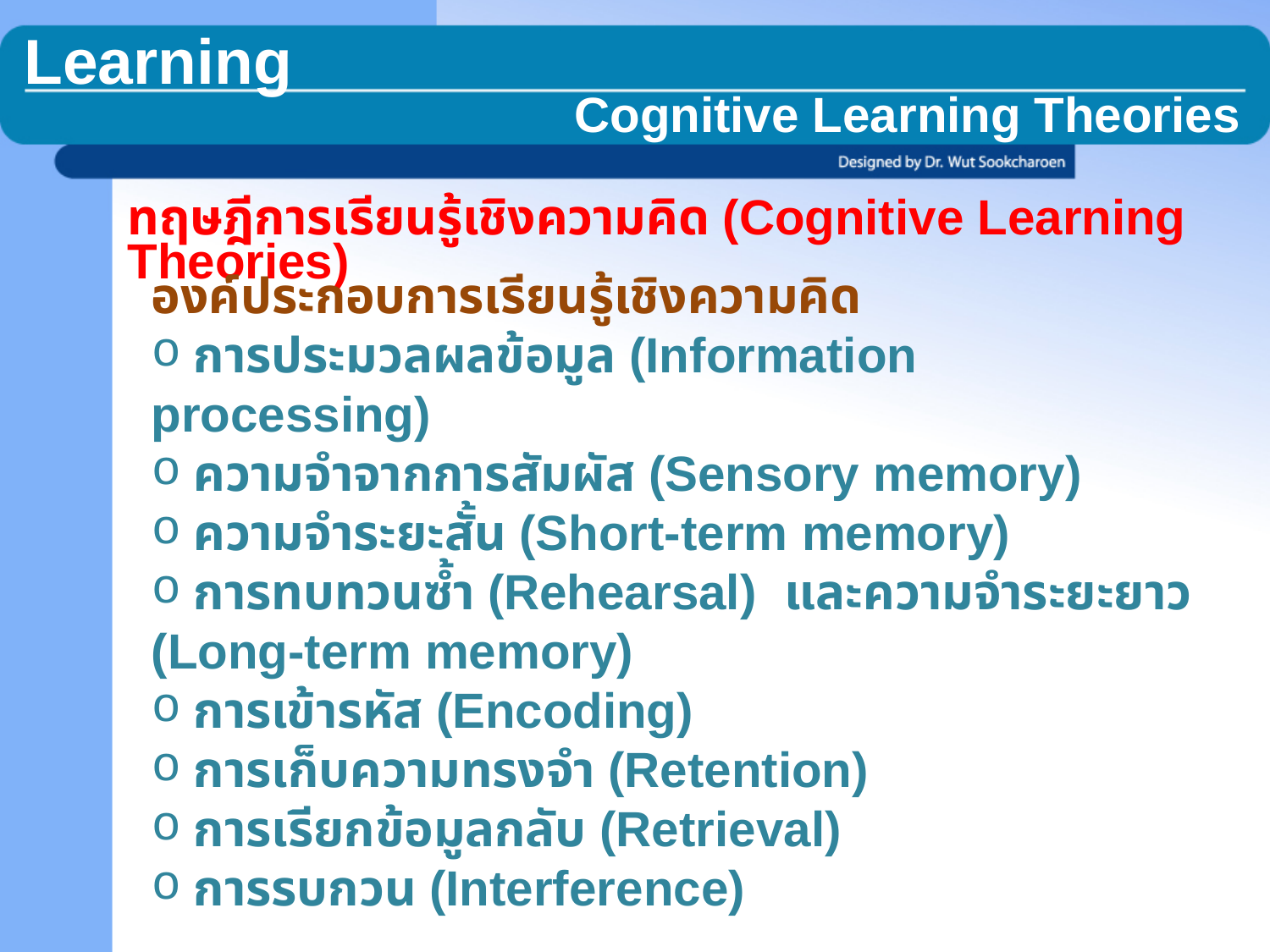

Learning
Cognitive Learning Theories
ทฤษฎีการเรียนรู้เชิงความคิด (Cognitive Learning Theories)

องค์ประกอบการเรียนรู้เชิงความคิด
 การประมวลผลข้อมูล (Information processing)
 ความจำจากการสัมผัส (Sensory memory)
 ความจำระยะสั้น (Short-term memory)
 การทบทวนซ้ำ (Rehearsal)  และความจำระยะยาว (Long-term memory)
 การเข้ารหัส (Encoding)
 การเก็บความทรงจำ (Retention)
 การเรียกข้อมูลกลับ (Retrieval)
 การรบกวน (Interference)